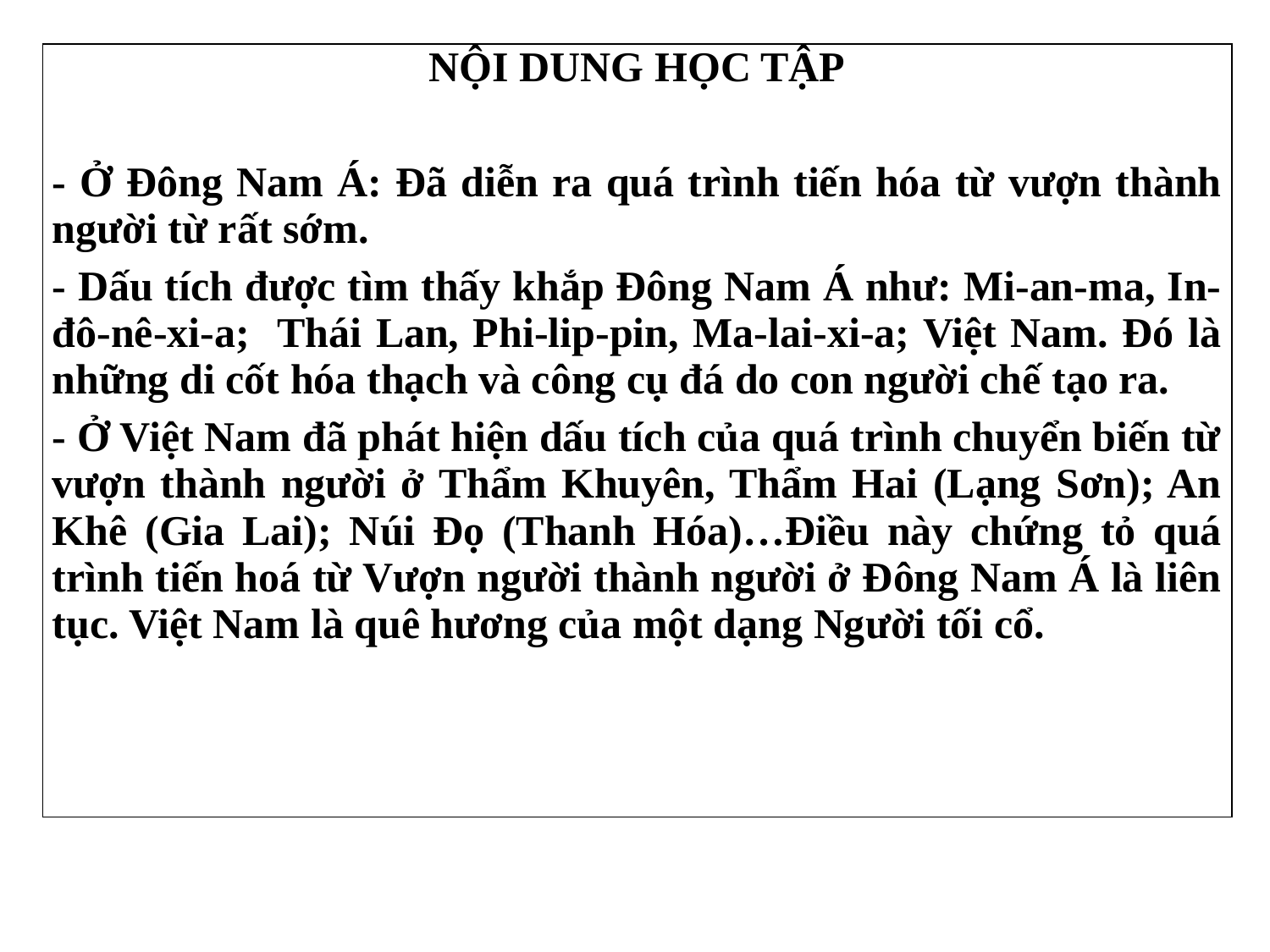

| NỘI DUNG HỌC TẬP - Ở Đông Nam Á: Đã diễn ra quá trình tiến hóa từ vượn thành người từ rất sớm. - Dấu tích được tìm thấy khắp Đông Nam Á như: Mi-an-ma, In-đô-nê-xi-a; Thái Lan, Phi-lip-pin, Ma-lai-xi-a; Việt Nam. Đó là những di cốt hóa thạch và công cụ đá do con người chế tạo ra. - Ở Việt Nam đã phát hiện dấu tích của quá trình chuyển biến từ vượn thành người ở Thẩm Khuyên, Thẩm Hai (Lạng Sơn); An Khê (Gia Lai); Núi Đọ (Thanh Hóa)…Điều này chứng tỏ quá trình tiến hoá từ Vượn người thành người ở Đông Nam Á là liên tục. Việt Nam là quê hương của một dạng Người tối cổ. |
| --- |